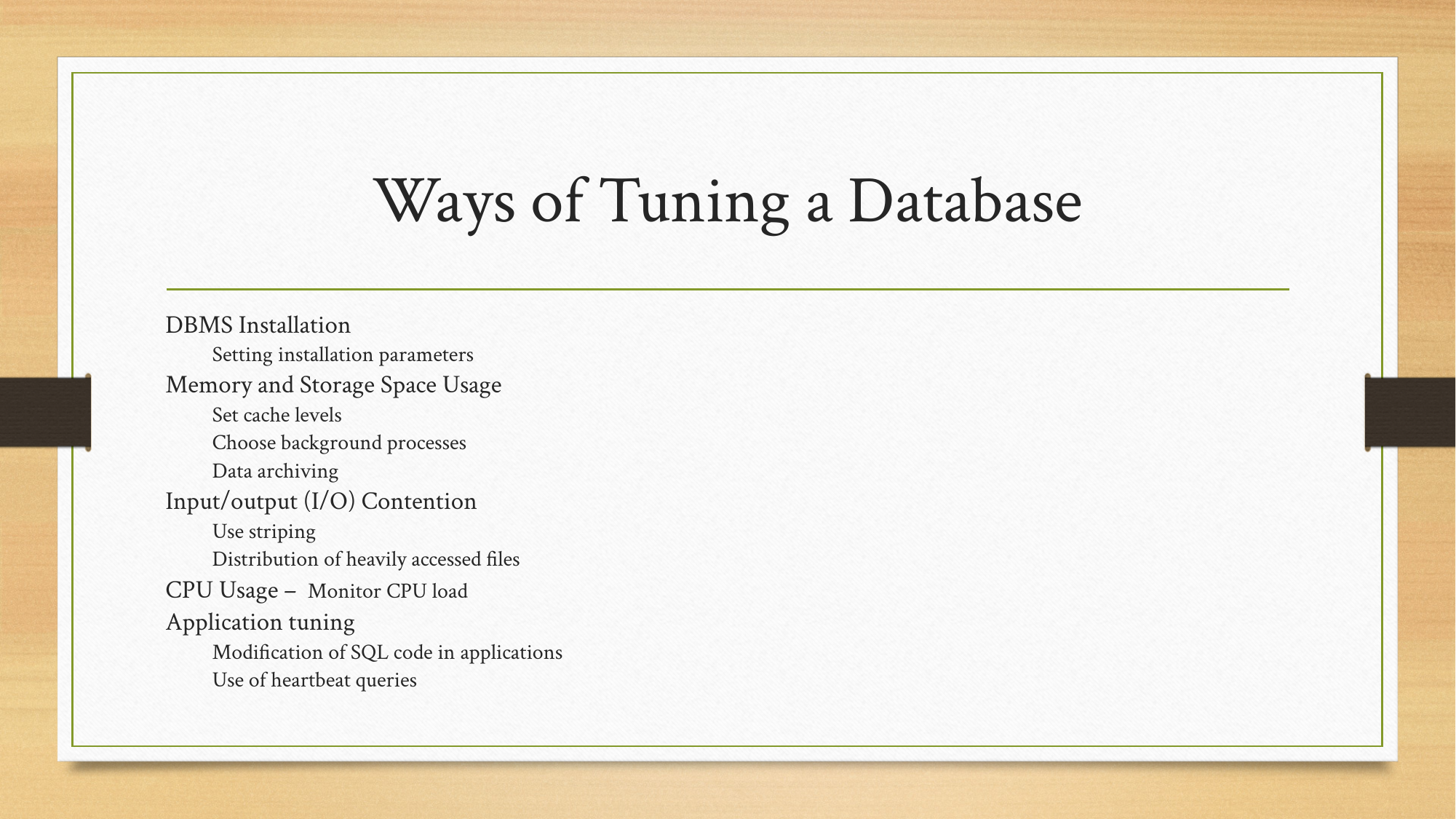

# Ways of Tuning a Database
DBMS Installation
Setting installation parameters
Memory and Storage Space Usage
Set cache levels
Choose background processes
Data archiving
Input/output (I/O) Contention
Use striping
Distribution of heavily accessed files
CPU Usage –  Monitor CPU load
Application tuning
Modification of SQL code in applications
Use of heartbeat queries